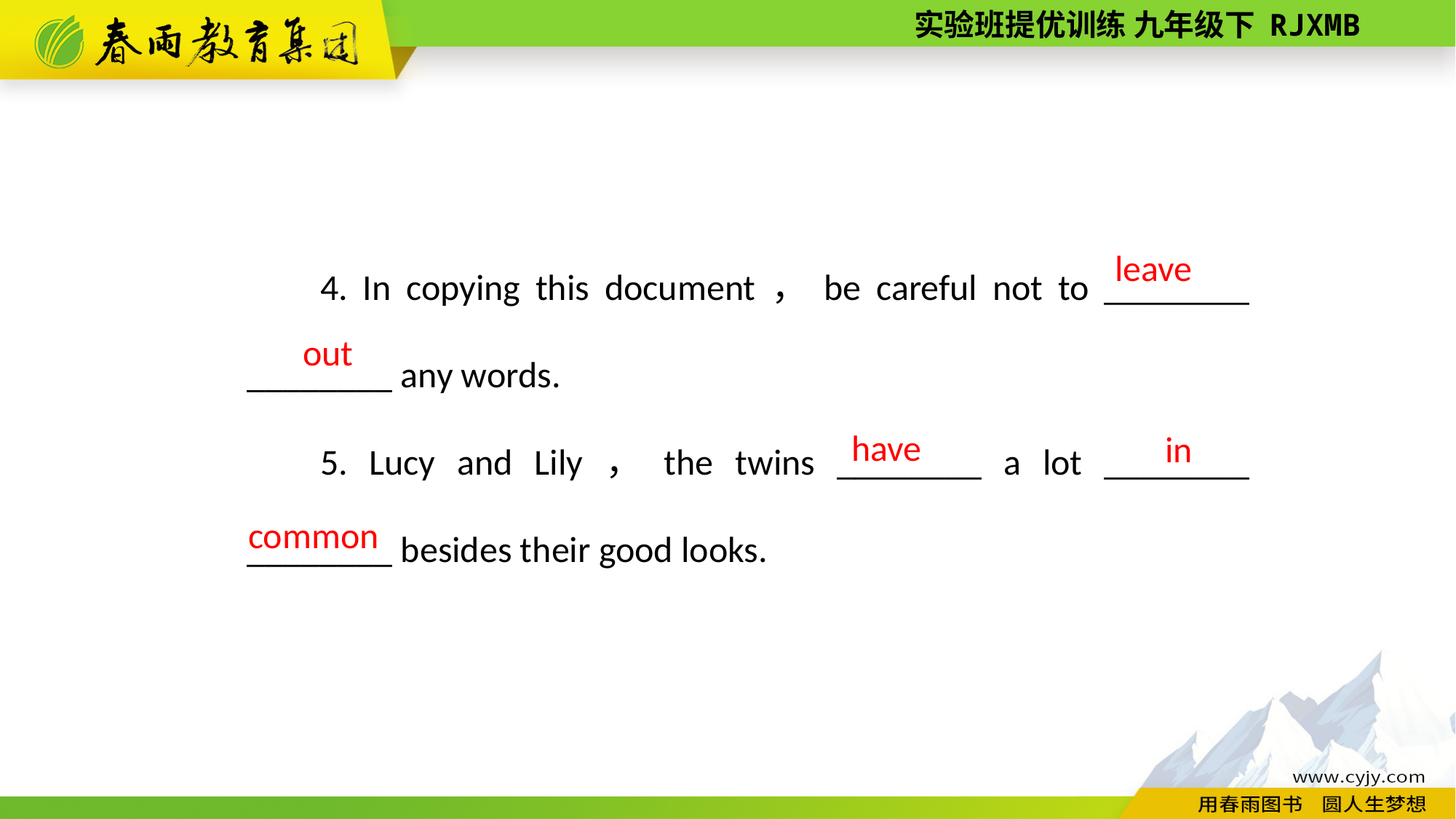

4. In copying this document，be careful not to ________ ________ any words.
5. Lucy and Lily，the twins ________ a lot ________ ________ besides their good looks.
leave
out
have
in
common